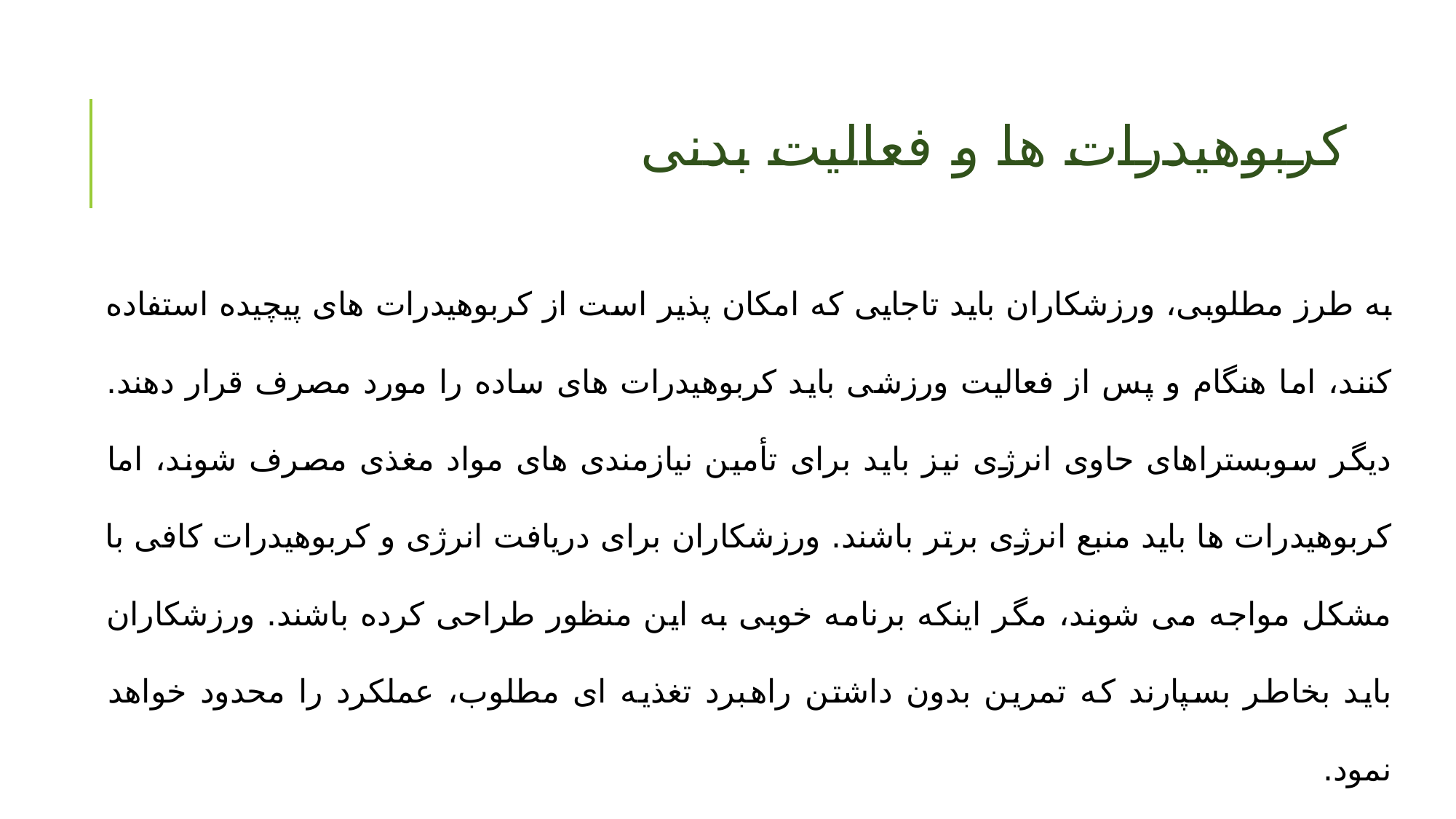

# کربوهیدرات ها و فعالیت بدنی
به طرز مطلوبی، ورزشکاران باید تاجایی که امکان پذیر است از کربوهیدرات های پیچیده استفاده کنند، اما هنگام و پس از فعالیت ورزشی باید کربوهیدرات های ساده را مورد مصرف قرار دهند. دیگر سوبستراهای حاوی انرژی نیز باید برای تأمین نیازمندی های مواد مغذی مصرف شوند، اما کربوهیدرات ها باید منبع انرژی برتر باشند. ورزشکاران برای دریافت انرژی و کربوهیدرات کافی با مشکل مواجه می شوند، مگر اینکه برنامه خوبی به این منظور طراحی کرده باشند. ورزشکاران باید بخاطر بسپارند که تمرین بدون داشتن راهبرد تغذیه ای مطلوب، عملکرد را محدود خواهد نمود.